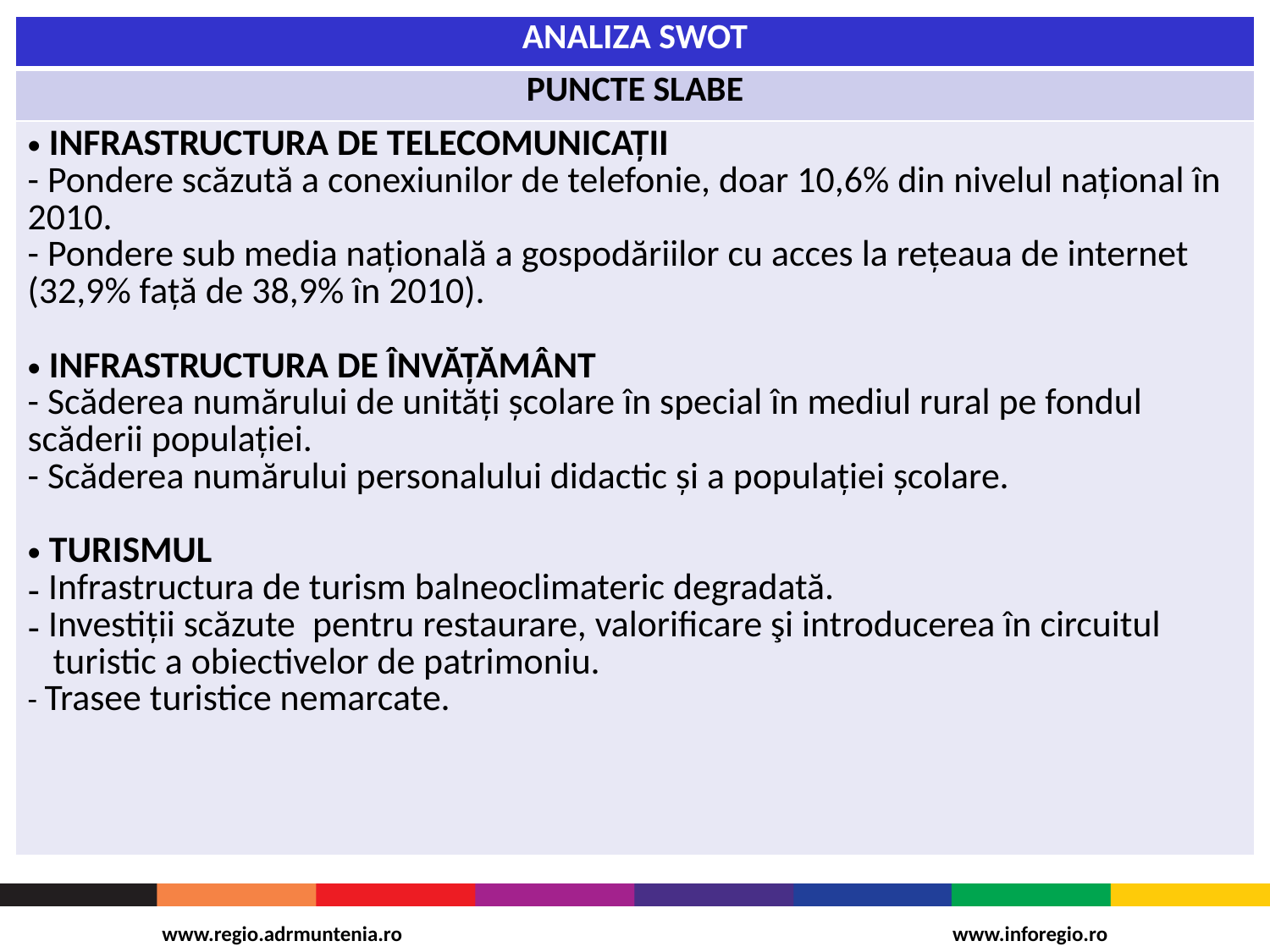

| ANALIZA SWOT |
| --- |
| PUNCTE SLABE |
| INFRASTRUCTURA DE TELECOMUNICAŢII - Pondere scăzută a conexiunilor de telefonie, doar 10,6% din nivelul naţional în 2010. - Pondere sub media naţională a gospodăriilor cu acces la reţeaua de internet (32,9% faţă de 38,9% în 2010).    INFRASTRUCTURA DE ÎNVĂŢĂMÂNT - Scăderea numărului de unităţi şcolare în special în mediul rural pe fondul scăderii populaţiei. - Scăderea numărului personalului didactic şi a populaţiei şcolare. TURISMUL Infrastructura de turism balneoclimateric degradată. Investiţii scăzute pentru restaurare, valorificare şi introducerea în circuitul turistic a obiectivelor de patrimoniu. - Trasee turistice nemarcate. |